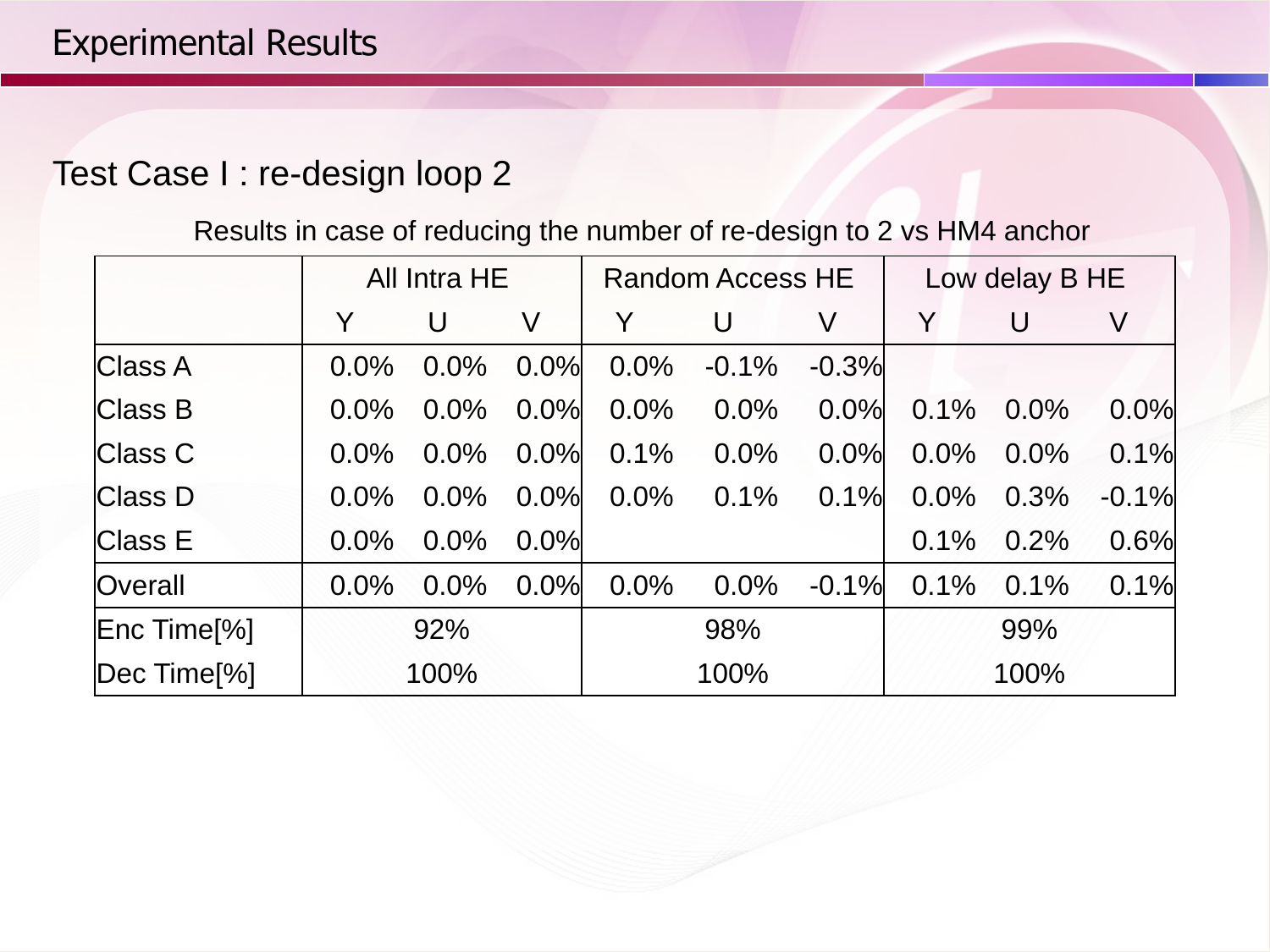

# Experimental Results
Test Case I : re-design loop 2
Results in case of reducing the number of re-design to 2 vs HM4 anchor
|  | All Intra HE |  |  | Random Access HE |  |  | Low delay B HE |  |  |
| --- | --- | --- | --- | --- | --- | --- | --- | --- | --- |
|  | Y | U | V | Y | U | V | Y | U | V |
| Class A | 0.0% | 0.0% | 0.0% | 0.0% | -0.1% | -0.3% |  |  |  |
| Class B | 0.0% | 0.0% | 0.0% | 0.0% | 0.0% | 0.0% | 0.1% | 0.0% | 0.0% |
| Class C | 0.0% | 0.0% | 0.0% | 0.1% | 0.0% | 0.0% | 0.0% | 0.0% | 0.1% |
| Class D | 0.0% | 0.0% | 0.0% | 0.0% | 0.1% | 0.1% | 0.0% | 0.3% | -0.1% |
| Class E | 0.0% | 0.0% | 0.0% |  |  |  | 0.1% | 0.2% | 0.6% |
| Overall | 0.0% | 0.0% | 0.0% | 0.0% | 0.0% | -0.1% | 0.1% | 0.1% | 0.1% |
| Enc Time[%] | 92% |  |  | 98% |  |  | 99% |  |  |
| Dec Time[%] | 100% |  |  | 100% |  |  | 100% |  |  |